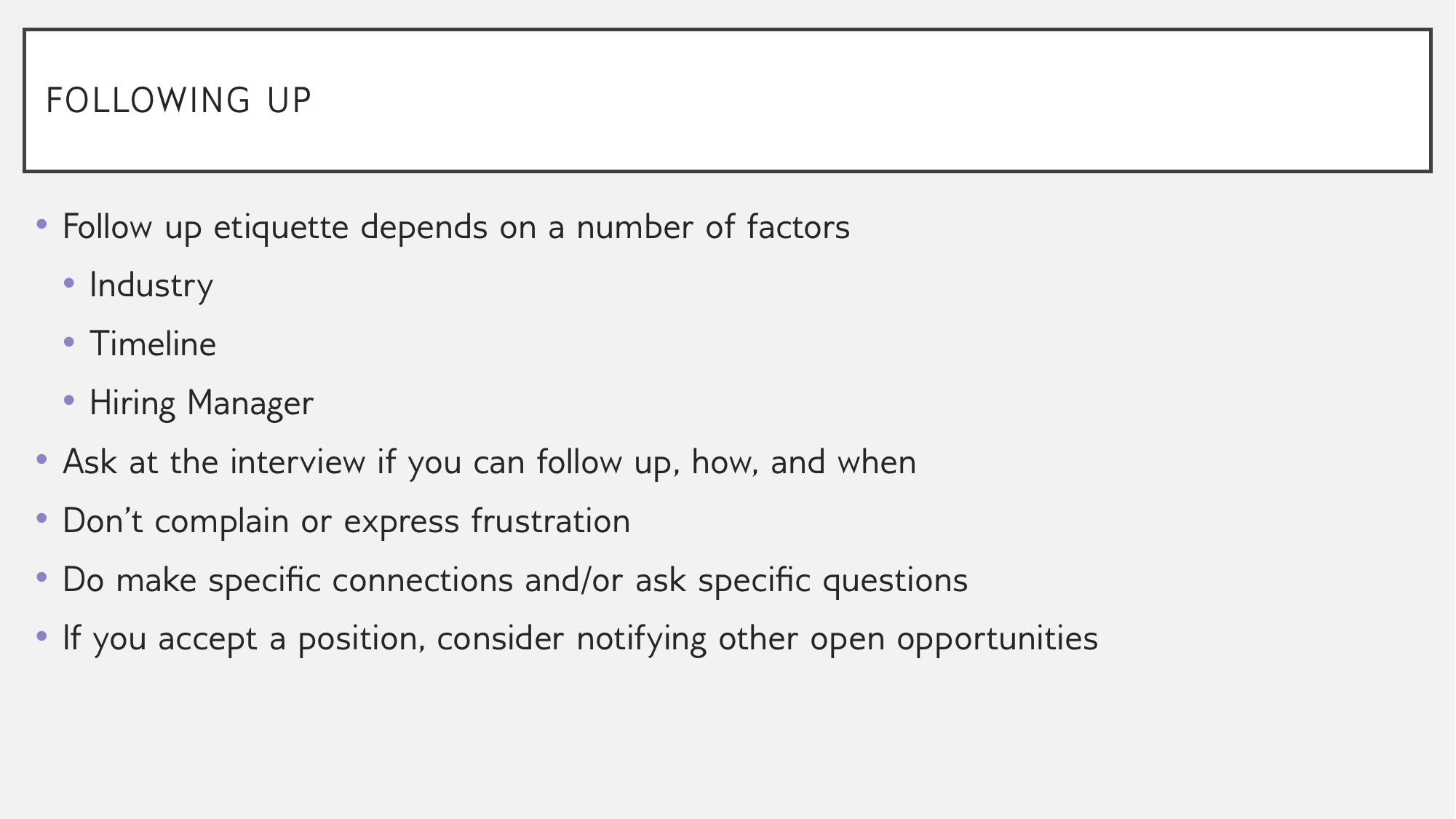

# Following Up
Follow up etiquette depends on a number of factors
Industry
Timeline
Hiring Manager
Ask at the interview if you can follow up, how, and when
Don’t complain or express frustration
Do make specific connections and/or ask specific questions
If you accept a position, consider notifying other open opportunities